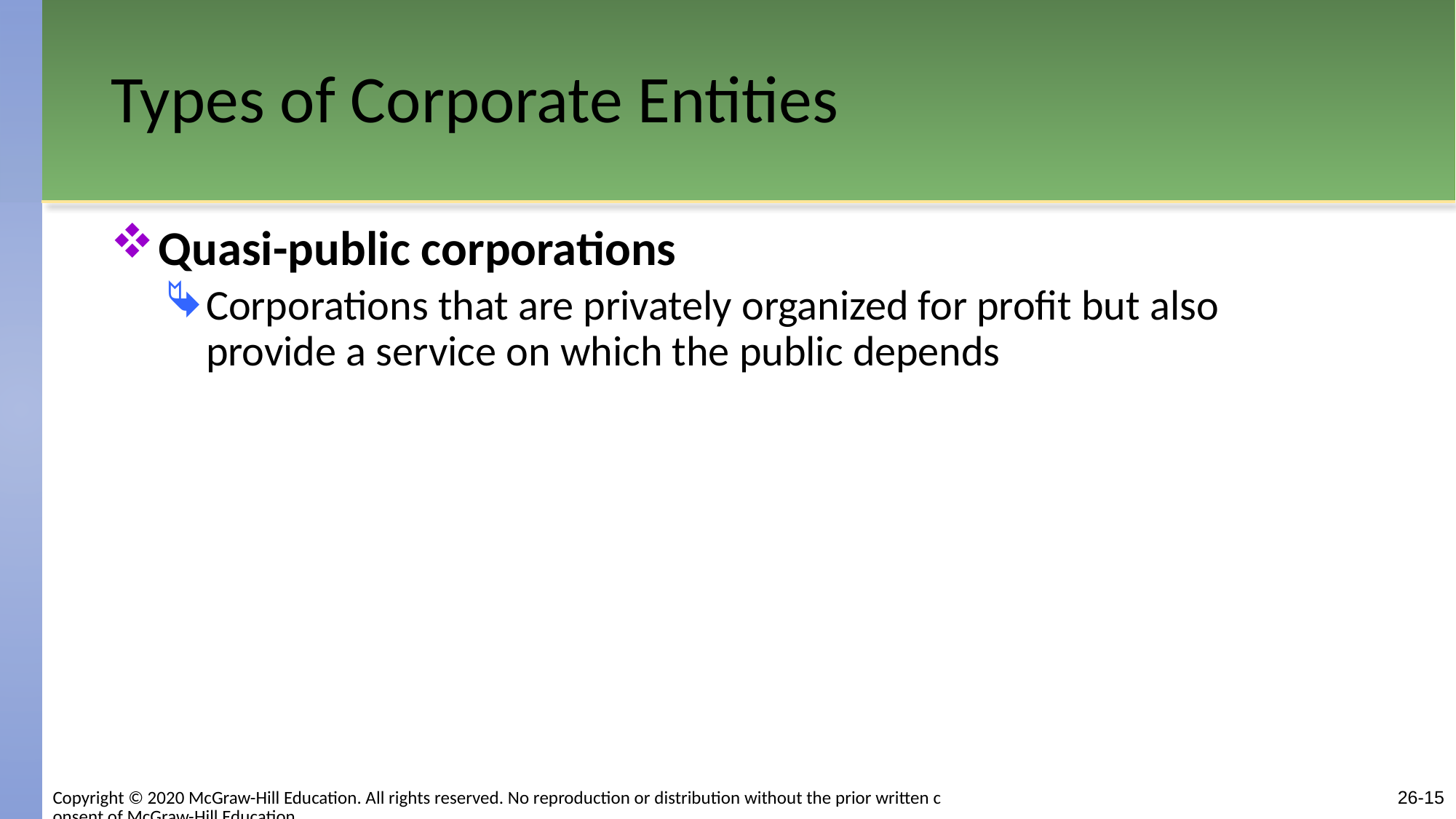

# Types of Corporate Entities
Quasi-public corporations
Corporations that are privately organized for profit but also provide a service on which the public depends
Copyright © 2020 McGraw-Hill Education. All rights reserved. No reproduction or distribution without the prior written consent of McGraw-Hill Education.
26-15